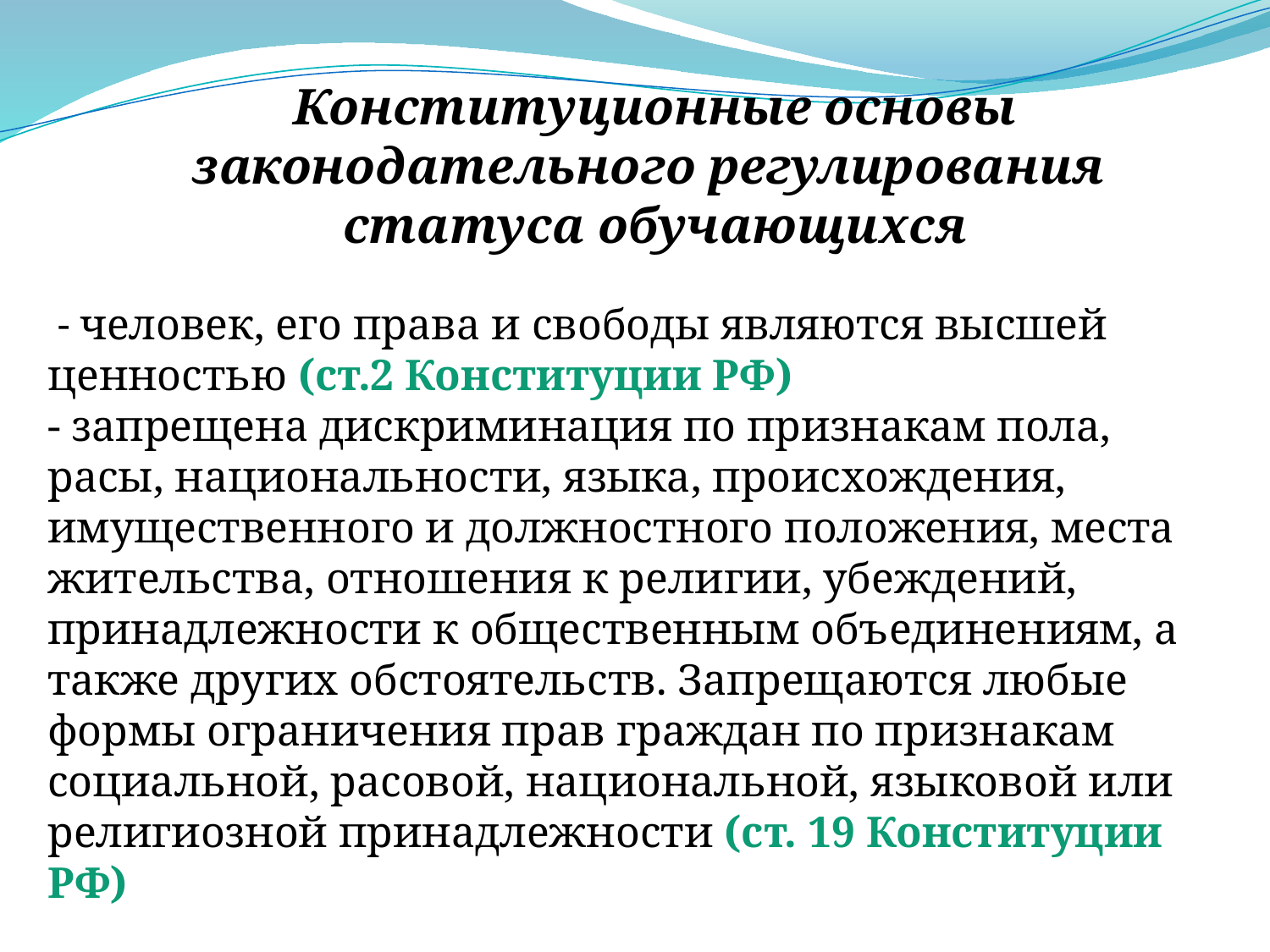

Конституционные основы законодательного регулирования
статуса обучающихся
 - человек, его права и свободы являются высшей ценностью (ст.2 Конституции РФ)
- запрещена дискриминация по признакам пола, расы, национальности, языка, происхождения, имущественного и должностного положения, места жительства, отношения к религии, убеждений, принадлежности к общественным объединениям, а также других обстоятельств. Запрещаются любые формы ограничения прав граждан по признакам социальной, расовой, национальной, языковой или религиозной принадлежности (ст. 19 Конституции РФ)